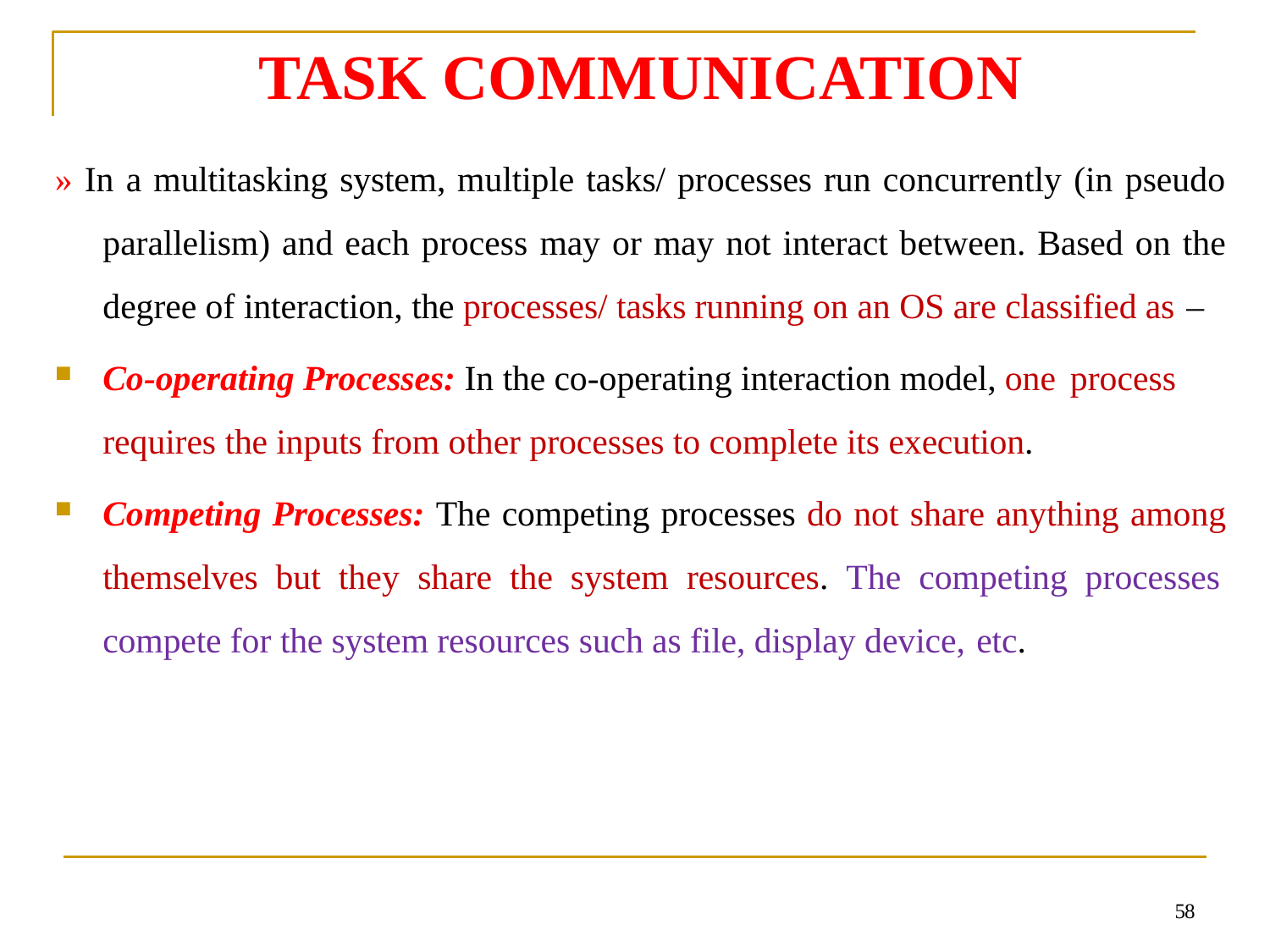

# TASK COMMUNICATION
» In a multitasking system, multiple tasks/ processes run concurrently (in pseudo  parallelism) and each process may or may not interact between. Based on the  degree of interaction, the processes/ tasks running on an OS are classified as –
Co-operating Processes: In the co-operating interaction model, one process
requires the inputs from other processes to complete its execution.
Competing Processes: The competing processes do not share anything among  themselves but they share the system resources. The competing processes  compete for the system resources such as file, display device, etc.

58